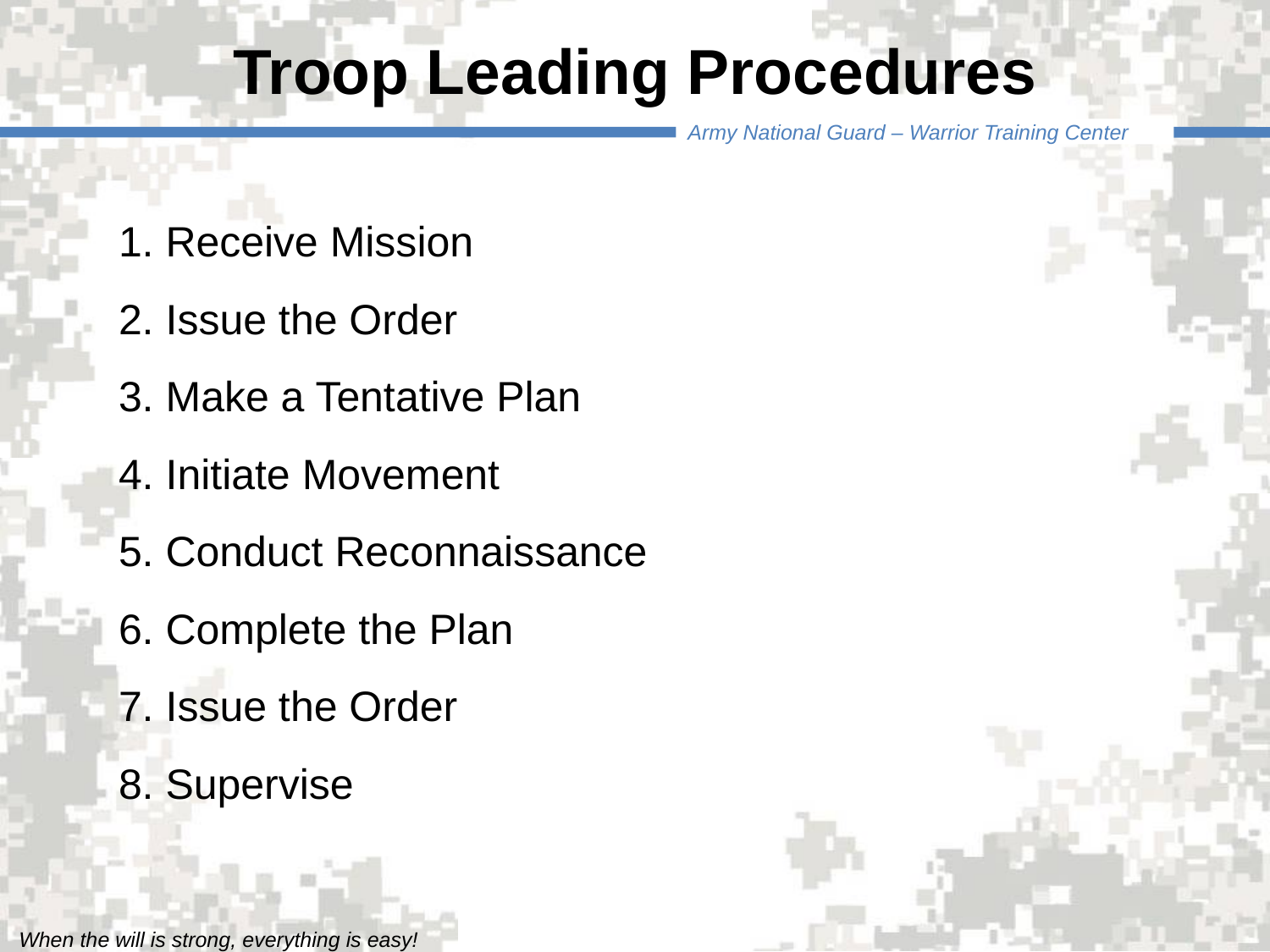

# Troop Leading Procedures
1. Receive Mission
2. Issue the Order
3. Make a Tentative Plan
4. Initiate Movement
5. Conduct Reconnaissance
6. Complete the Plan
7. Issue the Order
8. Supervise